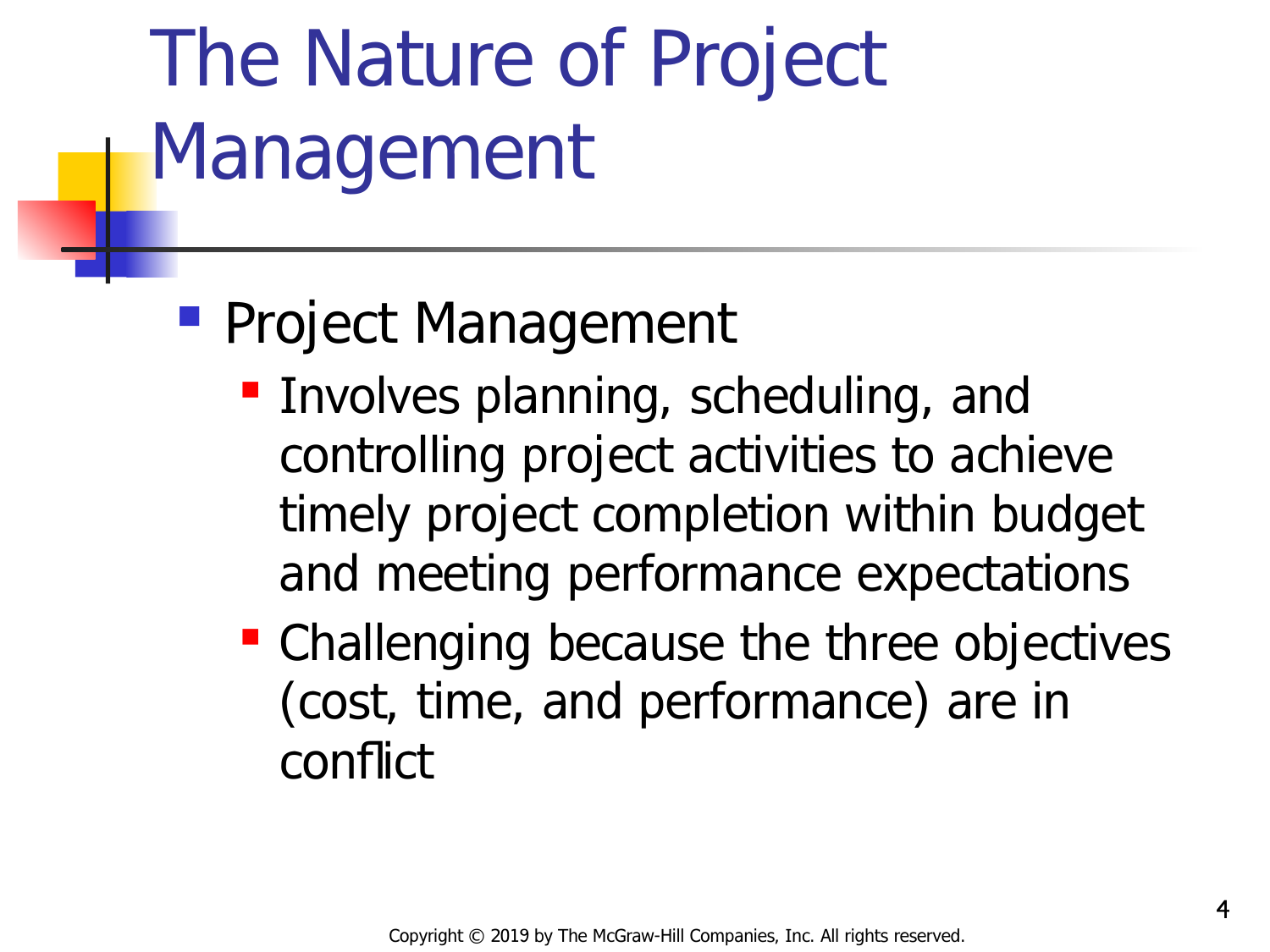

# The Nature of Project Management
Project Management
Involves planning, scheduling, and controlling project activities to achieve timely project completion within budget and meeting performance expectations
Challenging because the three objectives (cost, time, and performance) are in conflict
4
Copyright © 2019 by The McGraw-Hill Companies, Inc. All rights reserved.